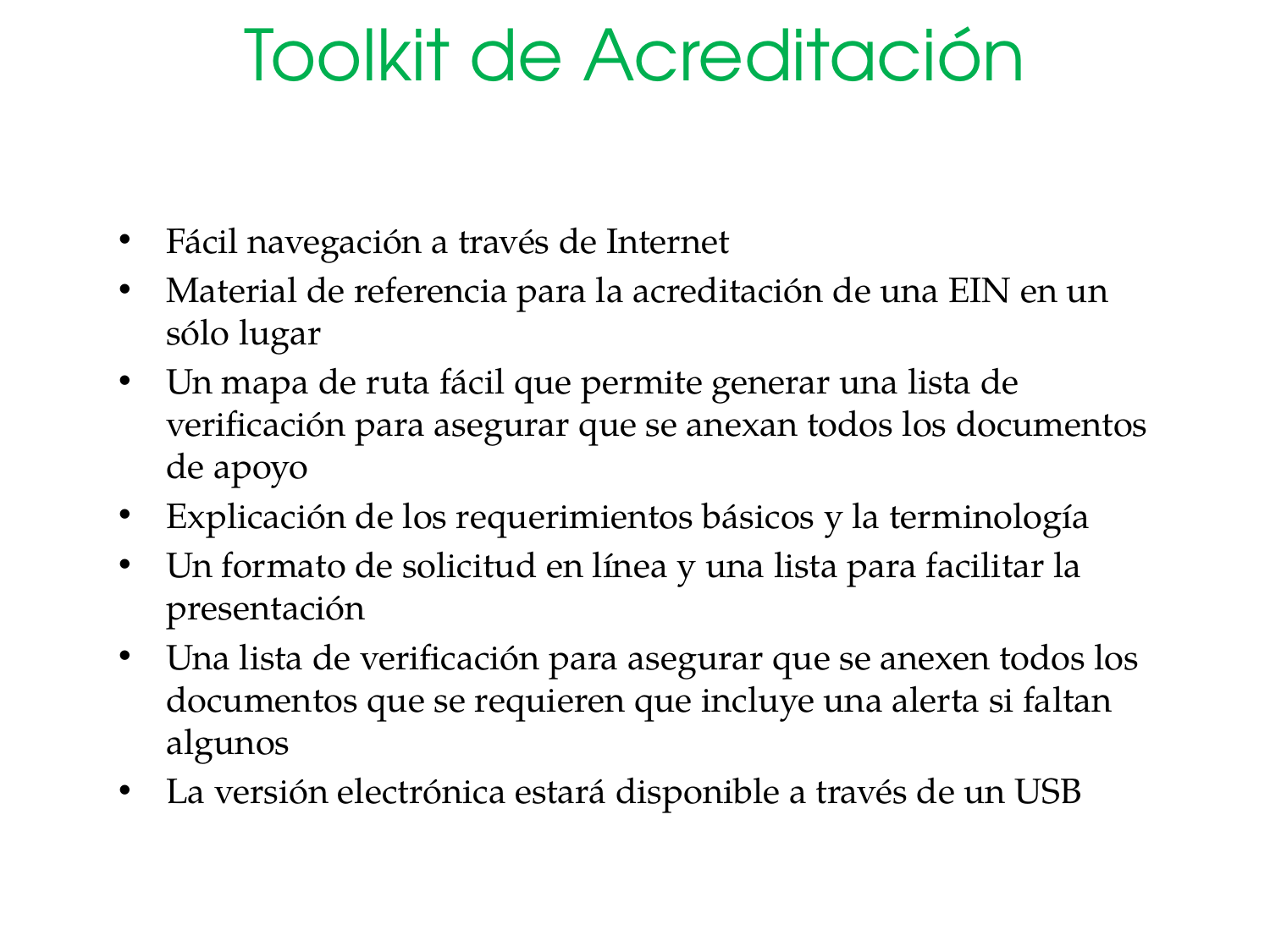

# Toolkit de Acreditación
Fácil navegación a través de Internet
Material de referencia para la acreditación de una EIN en un sólo lugar
Un mapa de ruta fácil que permite generar una lista de verificación para asegurar que se anexan todos los documentos de apoyo
Explicación de los requerimientos básicos y la terminología
Un formato de solicitud en línea y una lista para facilitar la presentación
Una lista de verificación para asegurar que se anexen todos los documentos que se requieren que incluye una alerta si faltan algunos
La versión electrónica estará disponible a través de un USB